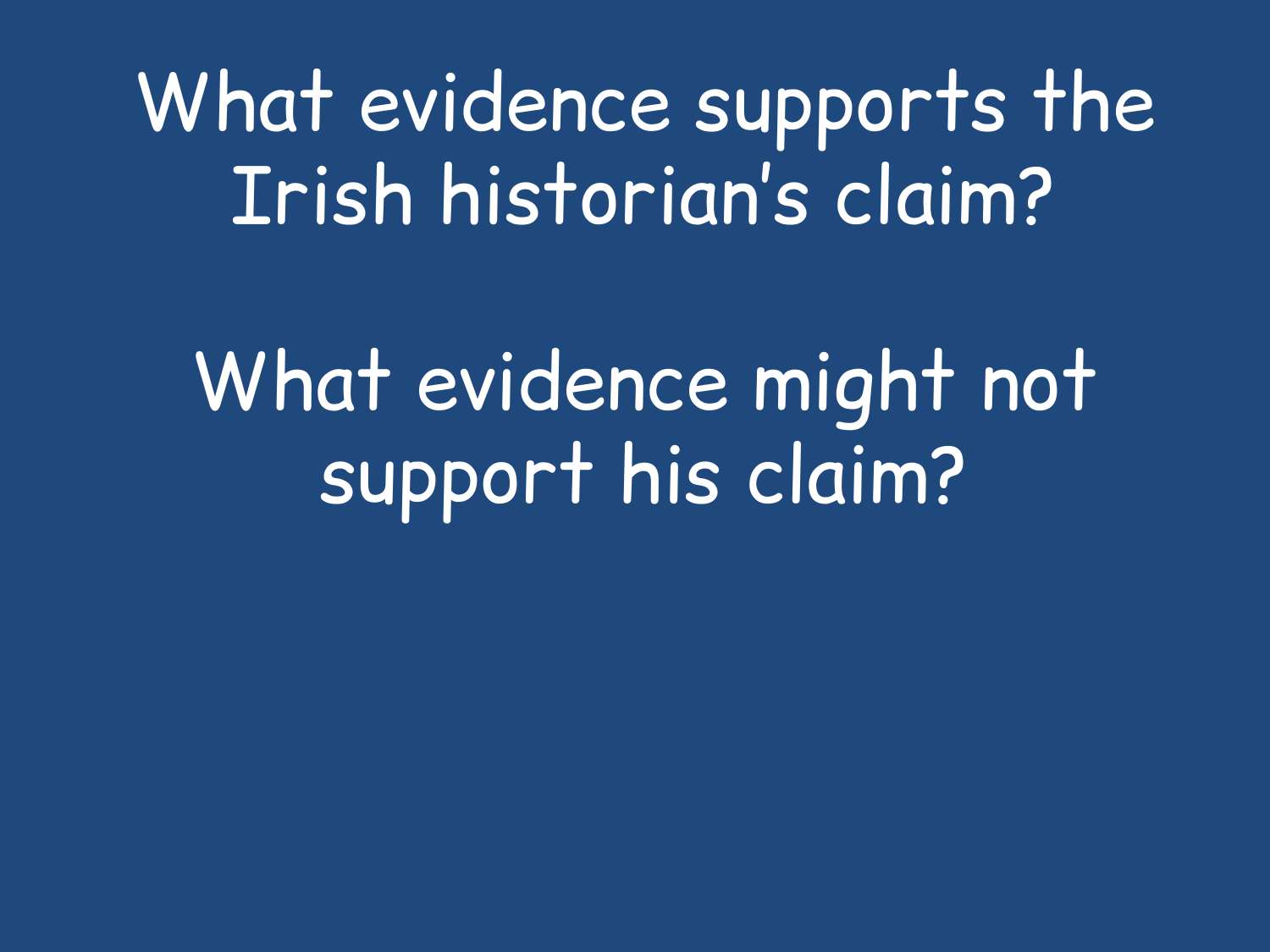

What evidence supports the Irish historian’s claim?

What evidence might not support his claim?